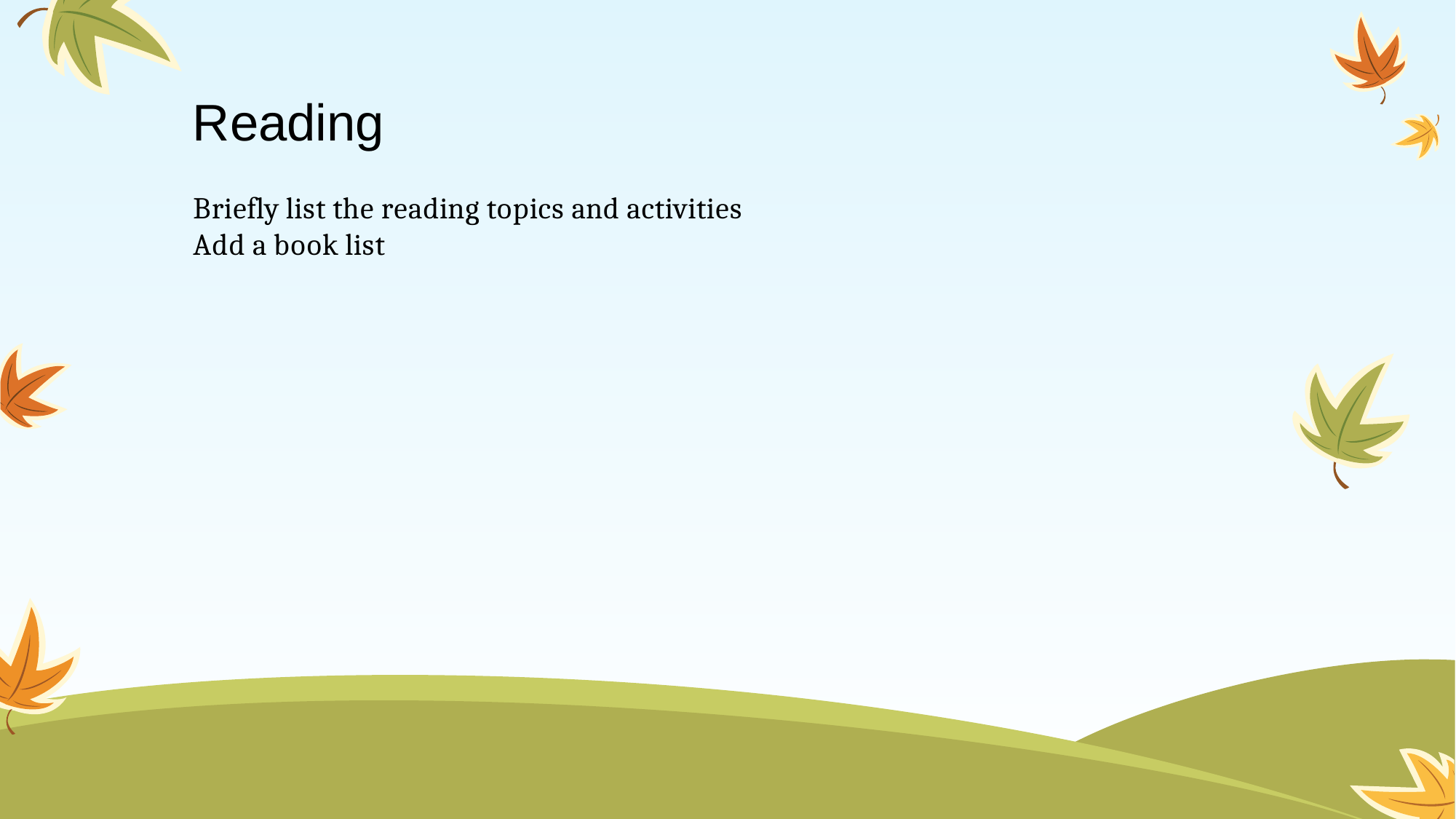

Reading
Briefly list the reading topics and activities
Add a book list